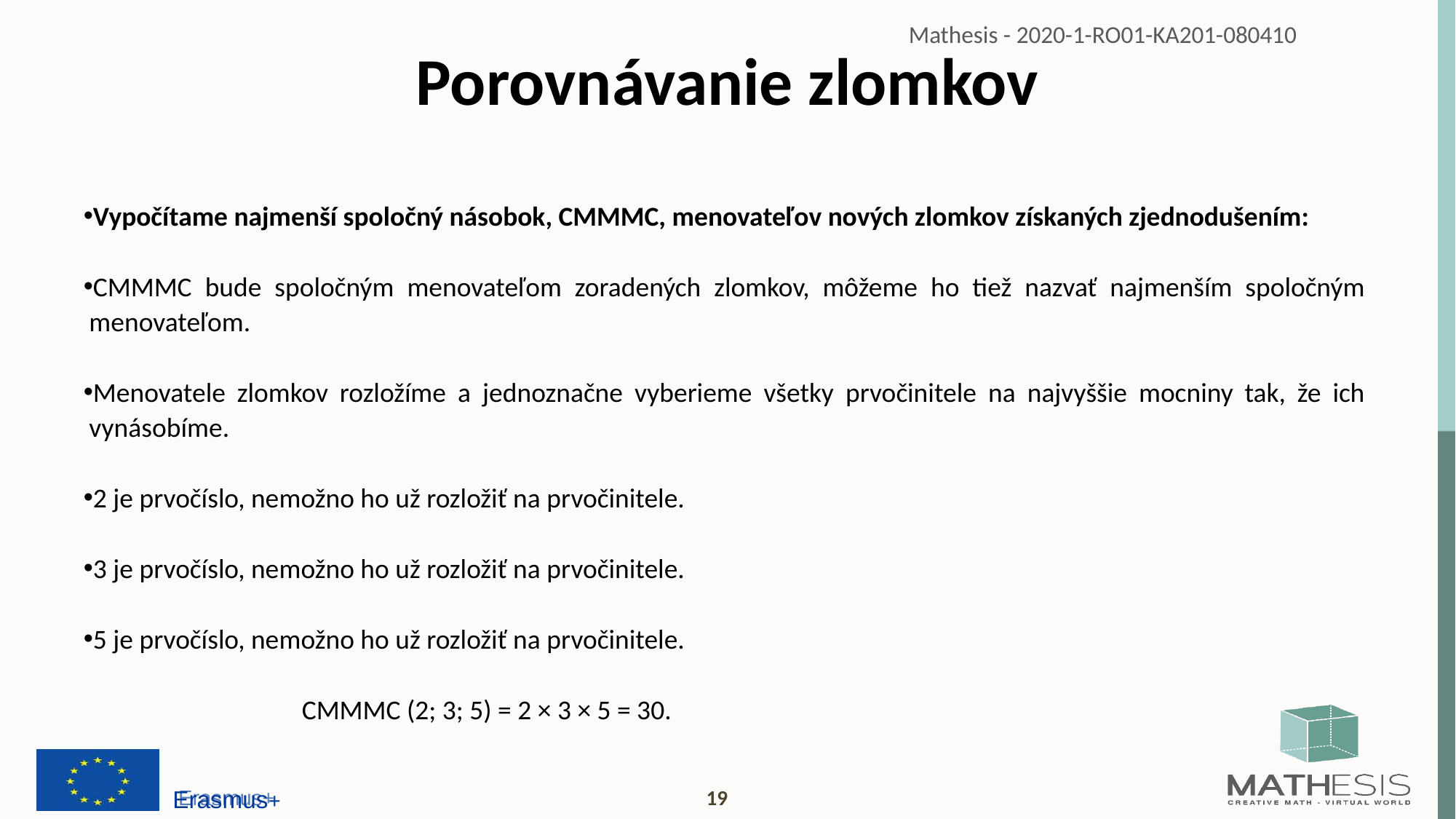

# Porovnávanie zlomkov
Vypočítame najmenší spoločný násobok, CMMMC, menovateľov nových zlomkov získaných zjednodušením:
CMMMC bude spoločným menovateľom zoradených zlomkov, môžeme ho tiež nazvať najmenším spoločným menovateľom.
Menovatele zlomkov rozložíme a jednoznačne vyberieme všetky prvočinitele na najvyššie mocniny tak, že ich vynásobíme.
2 je prvočíslo, nemožno ho už rozložiť na prvočinitele.
3 je prvočíslo, nemožno ho už rozložiť na prvočinitele.
5 je prvočíslo, nemožno ho už rozložiť na prvočinitele.
		CMMMC (2; 3; 5) = 2 × 3 × 5 = 30.